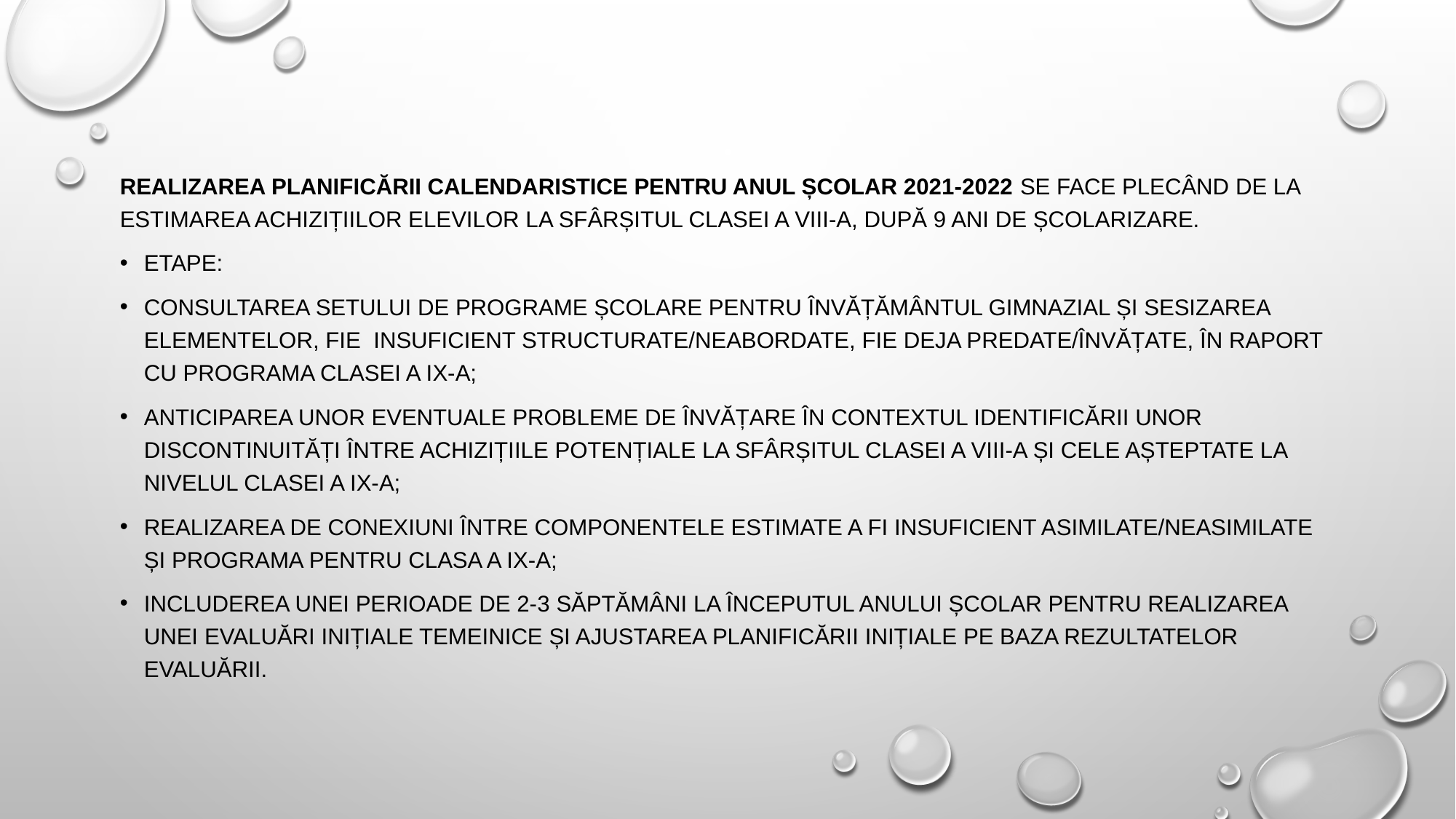

Realizarea planificării calendaristice pentru anul școlar 2021-2022 se face plecând de la estimarea achizițiilor elevilor la sfârșitul clasei a VIII-a, după 9 ani de școlarizare.
Etape:
consultarea setului de programe școlare pentru învățământul gimnazial și sesizarea elementelor, fie  insuficient structurate/neabordate, fie deja predate/învățate, în raport cu programa clasei a IX-a;
anticiparea unor eventuale probleme de învățare în contextul identificării unor discontinuități între achizițiile potențiale la sfârșitul clasei a VIII-a și cele așteptate la nivelul clasei a IX-a;
realizarea de conexiuni între componentele estimate a fi insuficient asimilate/neasimilate și programa pentru clasa a IX-a;
includerea unei perioade de 2-3 săptămâni la începutul anului școlar pentru realizarea unei evaluări inițiale temeinice și ajustarea planificării inițiale pe baza rezultatelor evaluării.